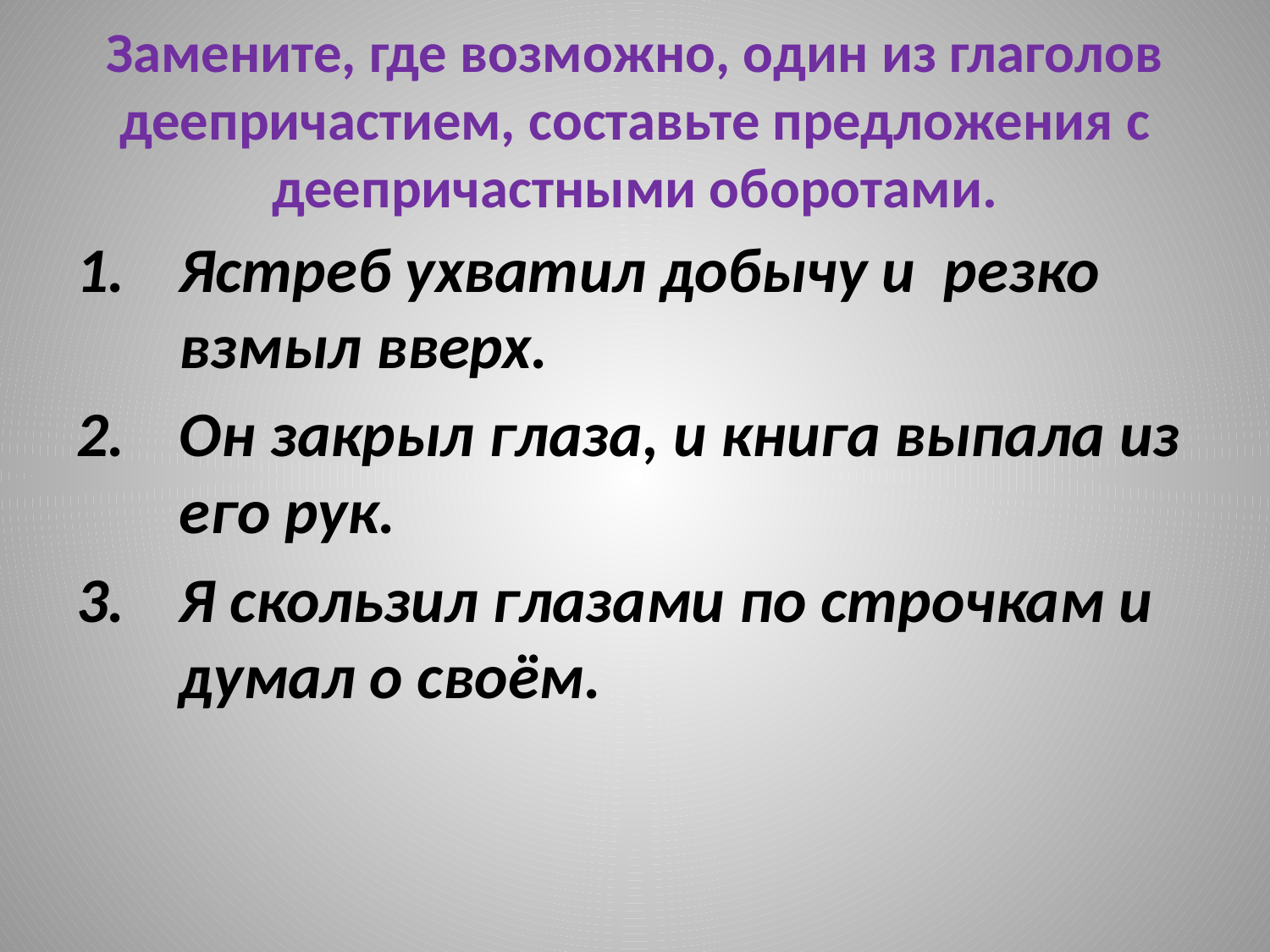

# Замените, где возможно, один из глаголов деепричастием, составьте предложения с деепричастными оборотами.
Ястреб ухватил добычу и  резко взмыл вверх.
Он закрыл глаза, и книга выпала из его рук.
Я скользил глазами по строчкам и думал о своём.